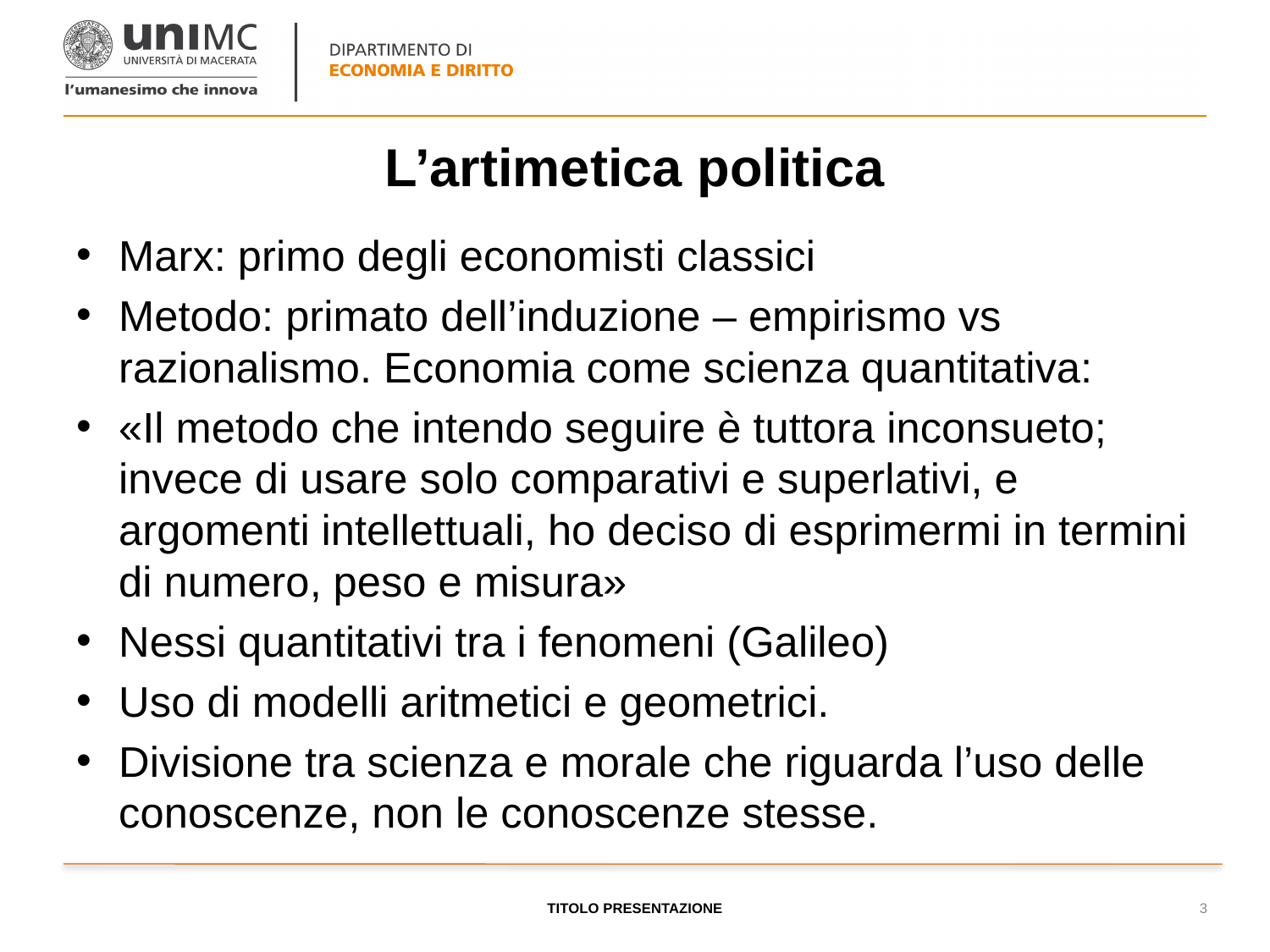

# L’artimetica politica
Marx: primo degli economisti classici
Metodo: primato dell’induzione – empirismo vs razionalismo. Economia come scienza quantitativa:
«Il metodo che intendo seguire è tuttora inconsueto; invece di usare solo comparativi e superlativi, e argomenti intellettuali, ho deciso di esprimermi in termini di numero, peso e misura»
Nessi quantitativi tra i fenomeni (Galileo)
Uso di modelli aritmetici e geometrici.
Divisione tra scienza e morale che riguarda l’uso delle conoscenze, non le conoscenze stesse.
TITOLO PRESENTAZIONE
3